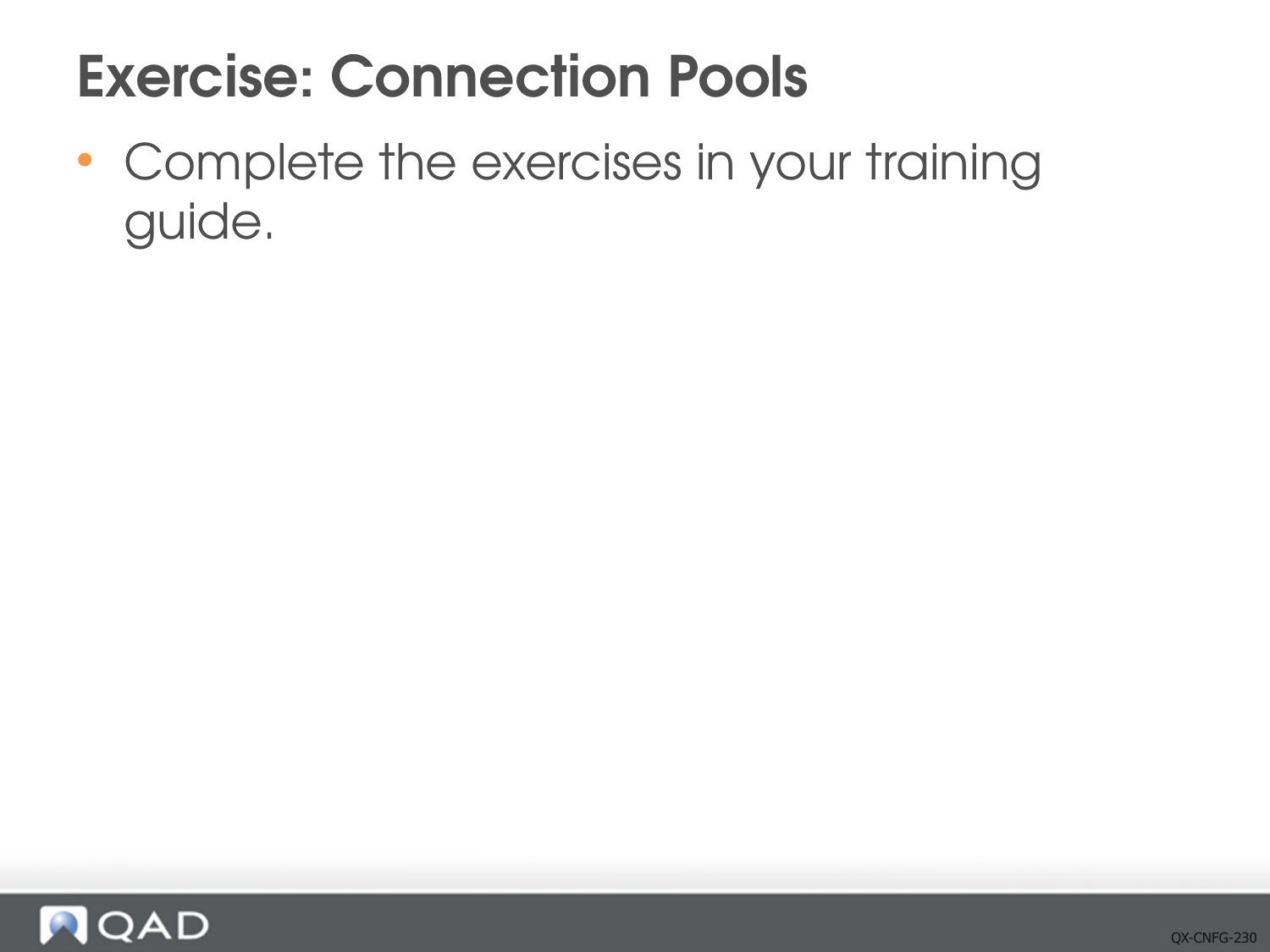

# Exercise: Connection Pools
Complete the exercises in your training guide.
QX-CNFG-230